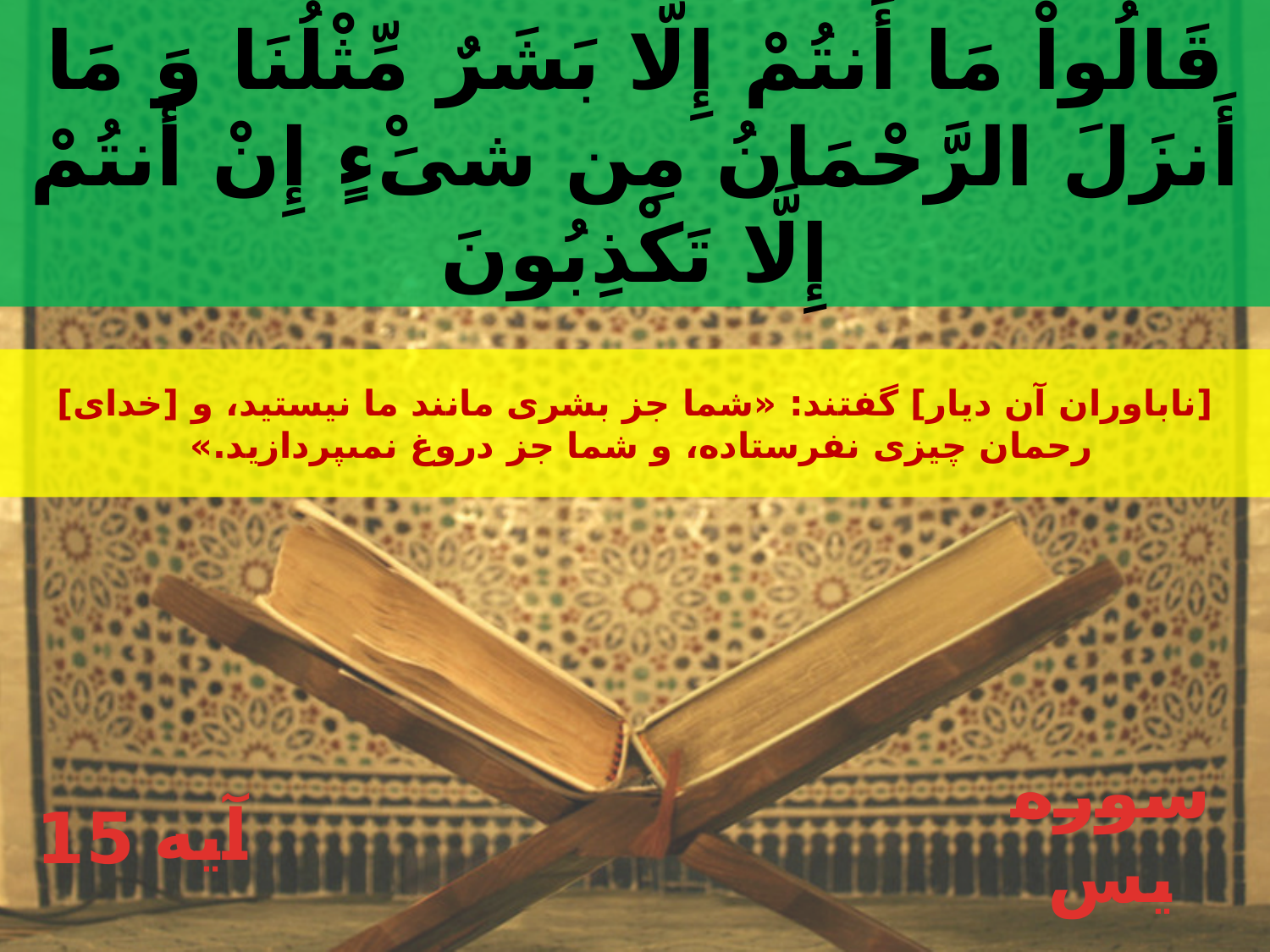

قَالُواْ مَا أَنتُمْ إِلَّا بَشَرٌ مِّثْلُنَا وَ مَا أَنزَلَ الرَّحْمَانُ مِن شىَ‏ْءٍ إِنْ أَنتُمْ إِلَّا تَكْذِبُونَ
[ناباوران آن ديار] گفتند: «شما جز بشرى مانند ما نيستيد، و [خداى‏] رحمان چيزى نفرستاده، و شما جز دروغ نمى‏پردازيد.»
15